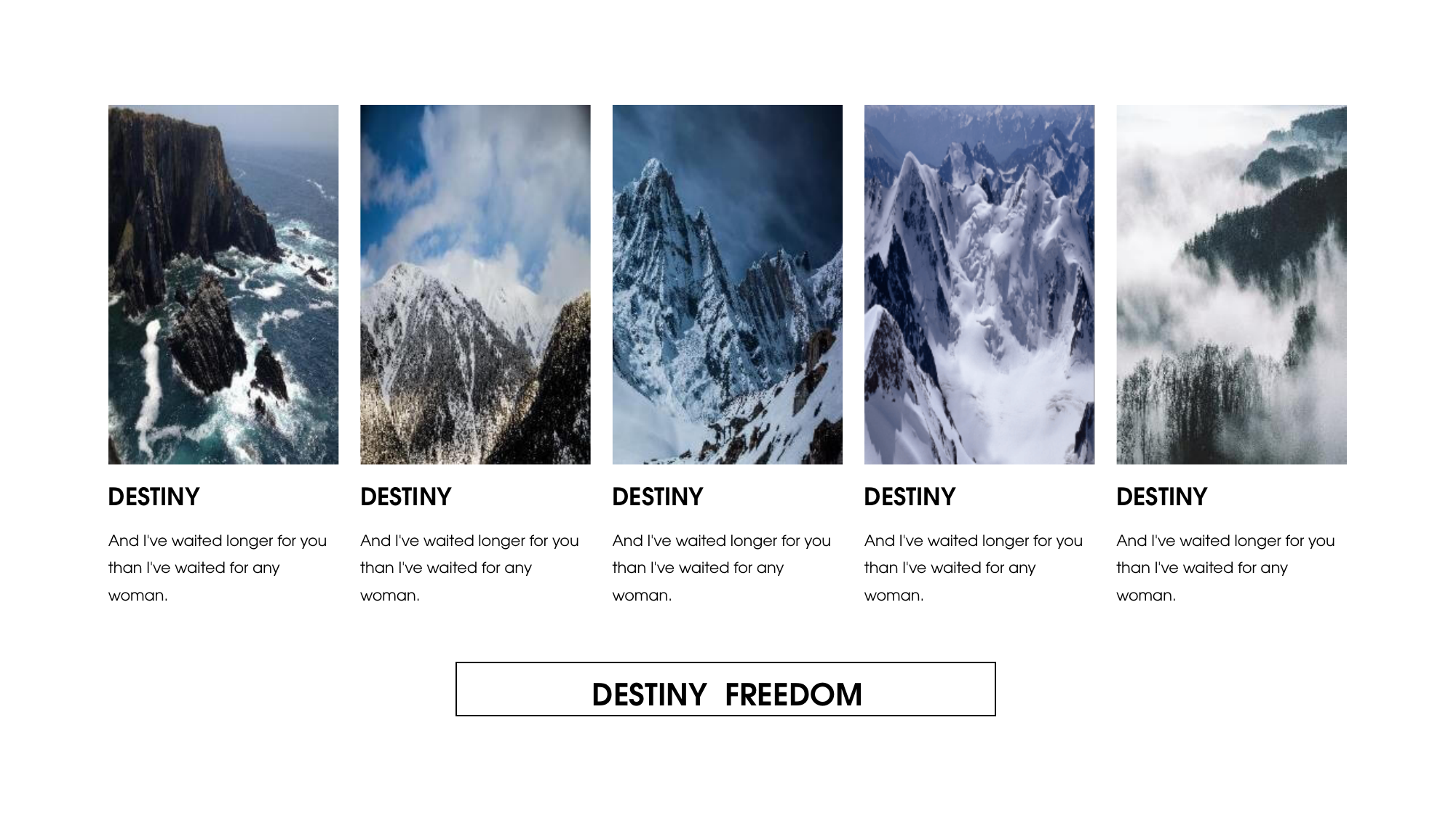

DESTINY
DESTINY
DESTINY
DESTINY
DESTINY
And I've waited longer for you than I've waited for any woman.
And I've waited longer for you than I've waited for any woman.
And I've waited longer for you than I've waited for any woman.
And I've waited longer for you than I've waited for any woman.
And I've waited longer for you than I've waited for any woman.

DESTINY  FREEDOM